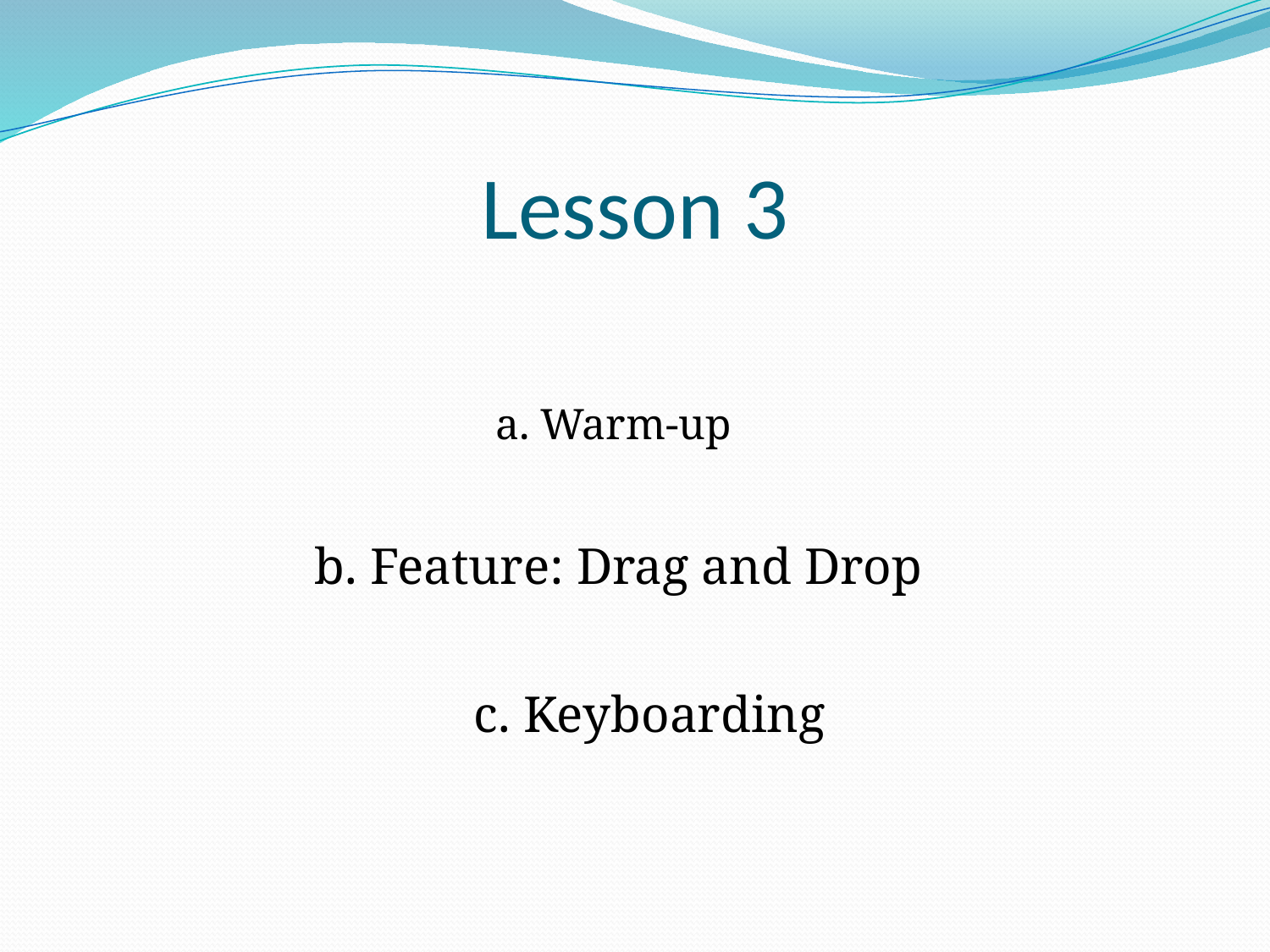

# Lesson 3
a. Warm-up
b. Feature: Drag and Drop
c. Keyboarding